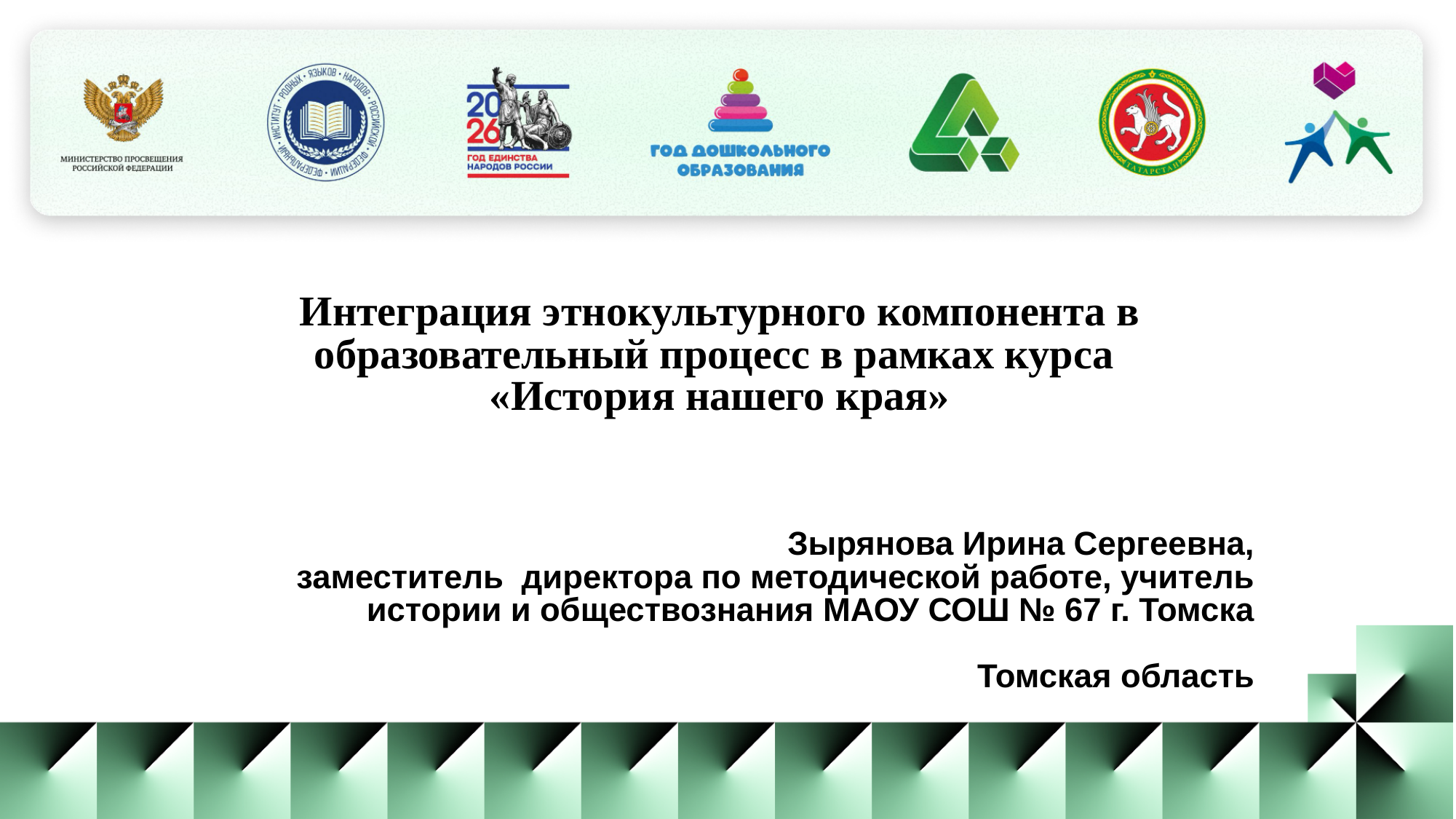

Интеграция этнокультурного компонента в образовательный процесс в рамках курса
«История нашего края»
Зырянова Ирина Сергеевна,
заместитель  директора по методической работе, учитель истории и обществознания МАОУ СОШ № 67 г. Томска

Томская область